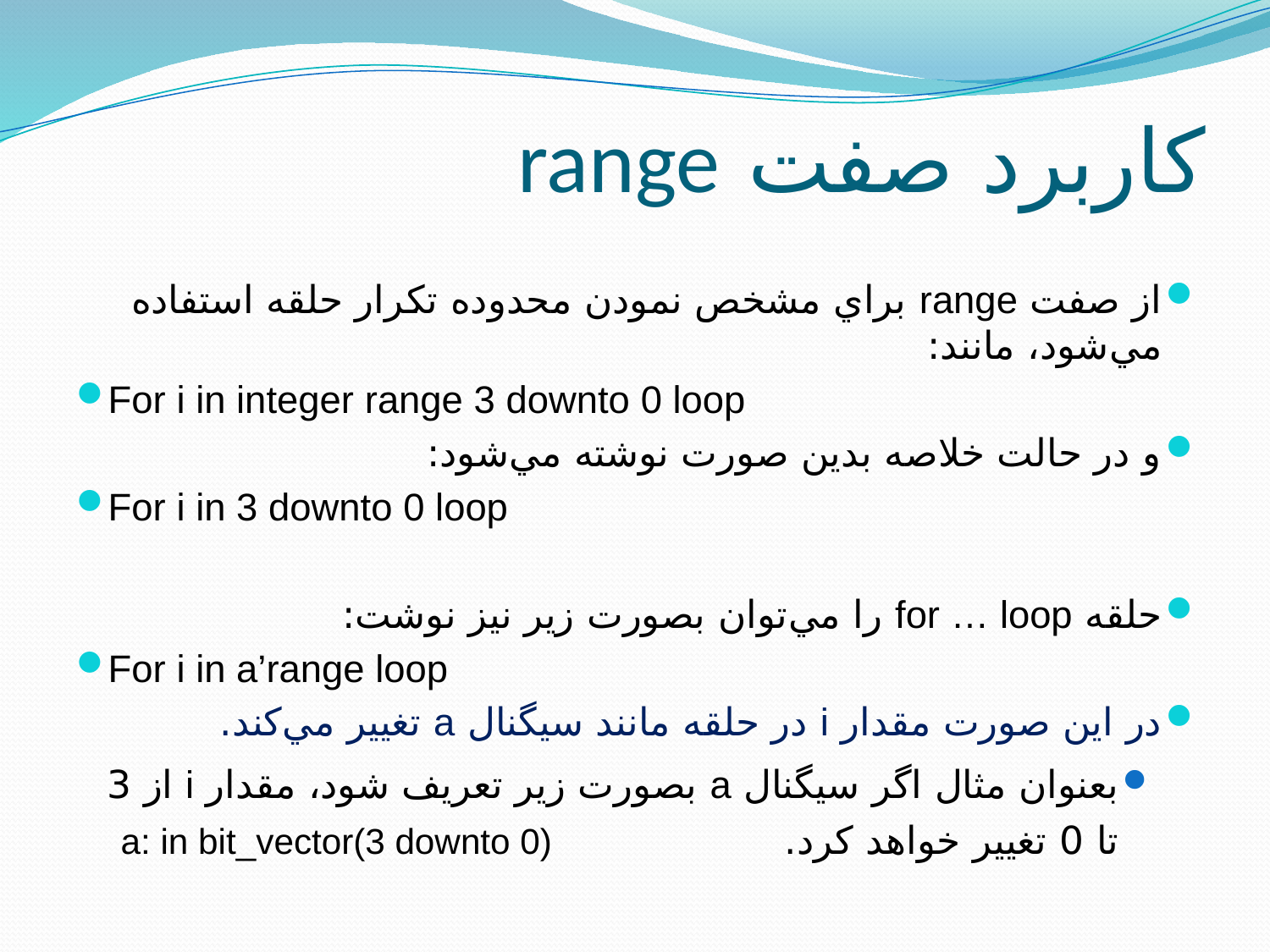

# کاربرد صفت range
از صفت range براي مشخص نمودن محدوده تکرار حلقه استفاده مي‌شود، مانند:
For i in integer range 3 downto 0 loop
و در حالت خلاصه بدين صورت نوشته مي‌شود:
For i in 3 downto 0 loop

حلقه for … loop را مي‌توان بصورت زير نيز نوشت:
For i in a’range loop
در اين صورت مقدار i در حلقه مانند سيگنال a تغيير مي‌کند.
بعنوان مثال اگر سيگنال a بصورت زير تعريف شود، مقدار i از 3 تا 0 تغيير خواهد کرد.                   a: in bit_vector(3 downto 0)